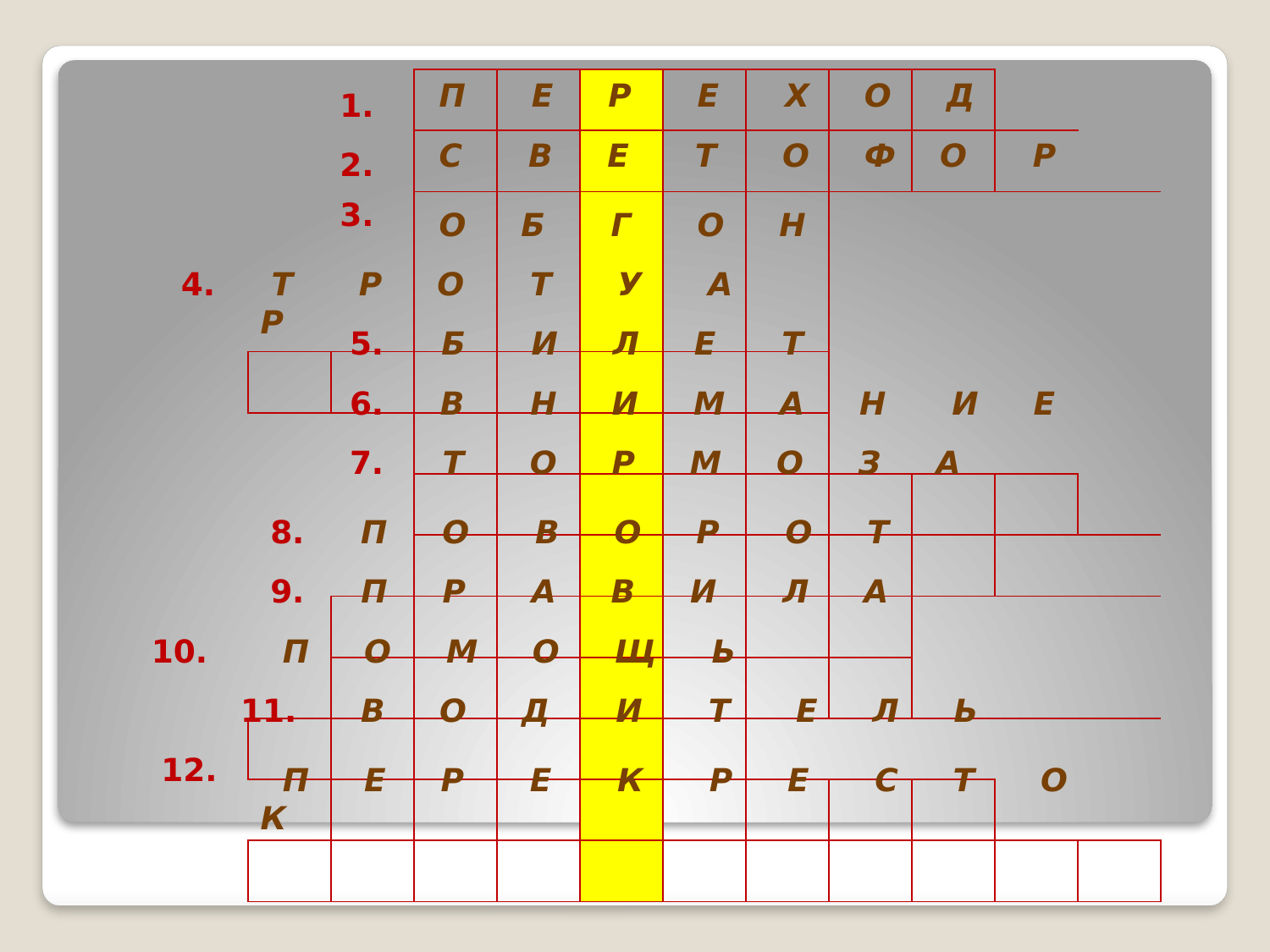

|  |  |  |  |  |  |  |  |  |  |  |
| --- | --- | --- | --- | --- | --- | --- | --- | --- | --- | --- |
|  |  |  |  |  |  |  |  |  |  |  |
|  |  |  |  |  |  |  |  |  |  |  |
|  |  |  |  |  |  |  |  |  |  |  |
|  |  |  |  |  |  |  |  |  |  |  |
|  |  |  |  |  |  |  |  |  |  |  |
|  |  |  |  |  |  |  |  |  |  |  |
|  |  |  |  |  |  |  |  |  |  |  |
|  |  |  |  |  |  |  |  |  |  |  |
|  |  |  |  |  |  |  |  |  |  |  |
|  |  |  |  |  |  |  |  |  |  |  |
|  |  |  |  |  |  |  |  |  |  |  |
П      Е     Р      Е      Х     О     Д
1.
С      В     Е      Т      О     Ф    О      Р
2.
3.
О     Б      Г      О     Н
4.
 Т      Р     О      Т      У      А     Р
5.
  Б      И     Л     Е      Т
6.
 В      Н     И     М     А     Н      И     Е
7.
   Т      О     Р     М     О     З     А
8.
 П     О      В     О     Р      О     Т
9.
 П     Р      А     В     И      Л     А
10.
  П     О     М     О     Щ     Ь
11.
 В     О     Д      И      Т      Е     Л     Ь
12.
  П     Е     Р      Е      К      Р     Е      С     Т      О     К